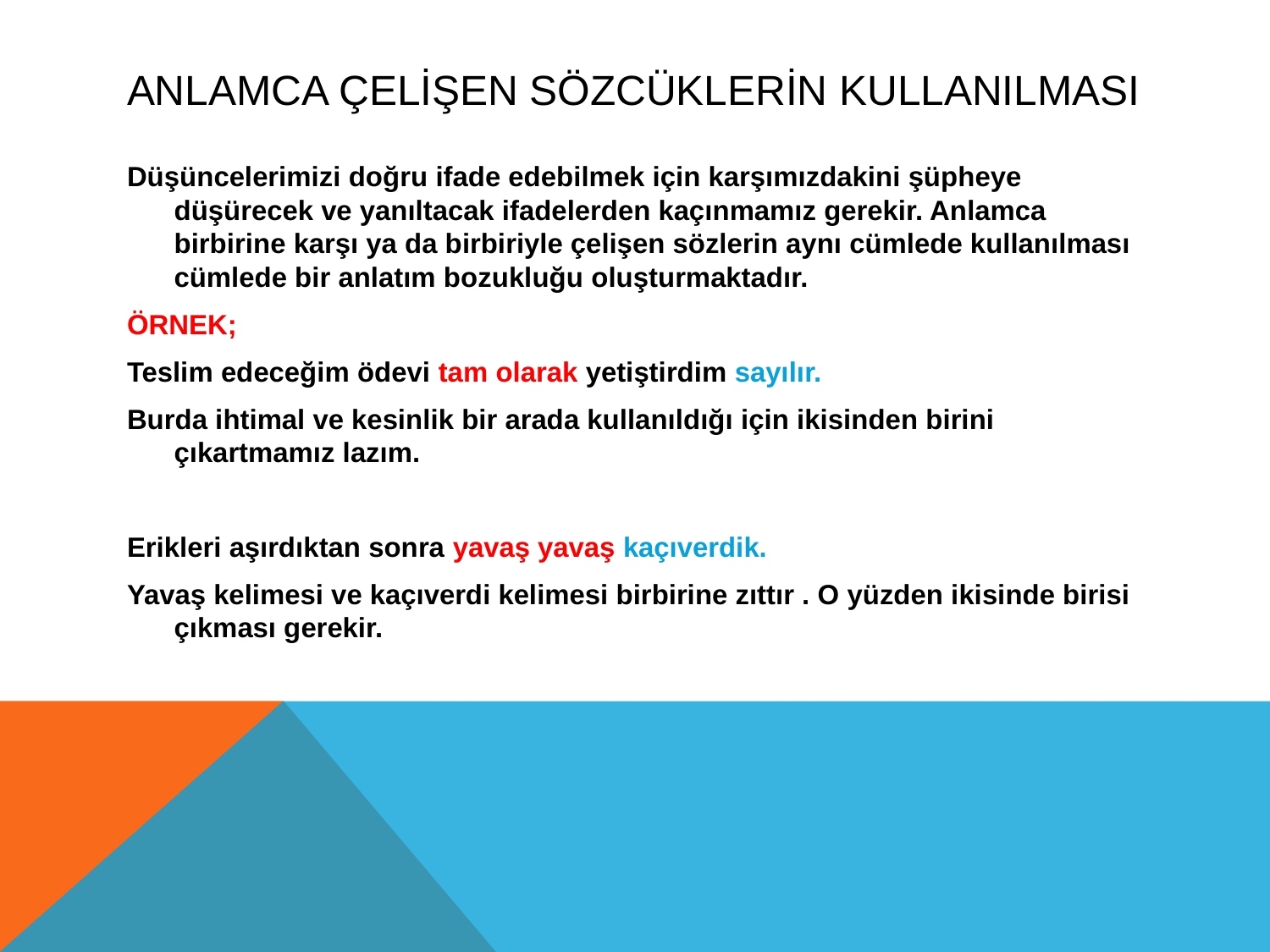

# Anlamca çelİşen sözcüklerİn kullanılması
Düşüncelerimizi doğru ifade edebilmek için karşımızdakini şüpheye düşürecek ve yanıltacak ifadelerden kaçınmamız gerekir. Anlamca birbirine karşı ya da birbiriyle çelişen sözlerin aynı cümlede kullanılması cümlede bir anlatım bozukluğu oluşturmaktadır.
ÖRNEK;
Teslim edeceğim ödevi tam olarak yetiştirdim sayılır.
Burda ihtimal ve kesinlik bir arada kullanıldığı için ikisinden birini çıkartmamız lazım.

Erikleri aşırdıktan sonra yavaş yavaş kaçıverdik.
Yavaş kelimesi ve kaçıverdi kelimesi birbirine zıttır . O yüzden ikisinde birisi çıkması gerekir.